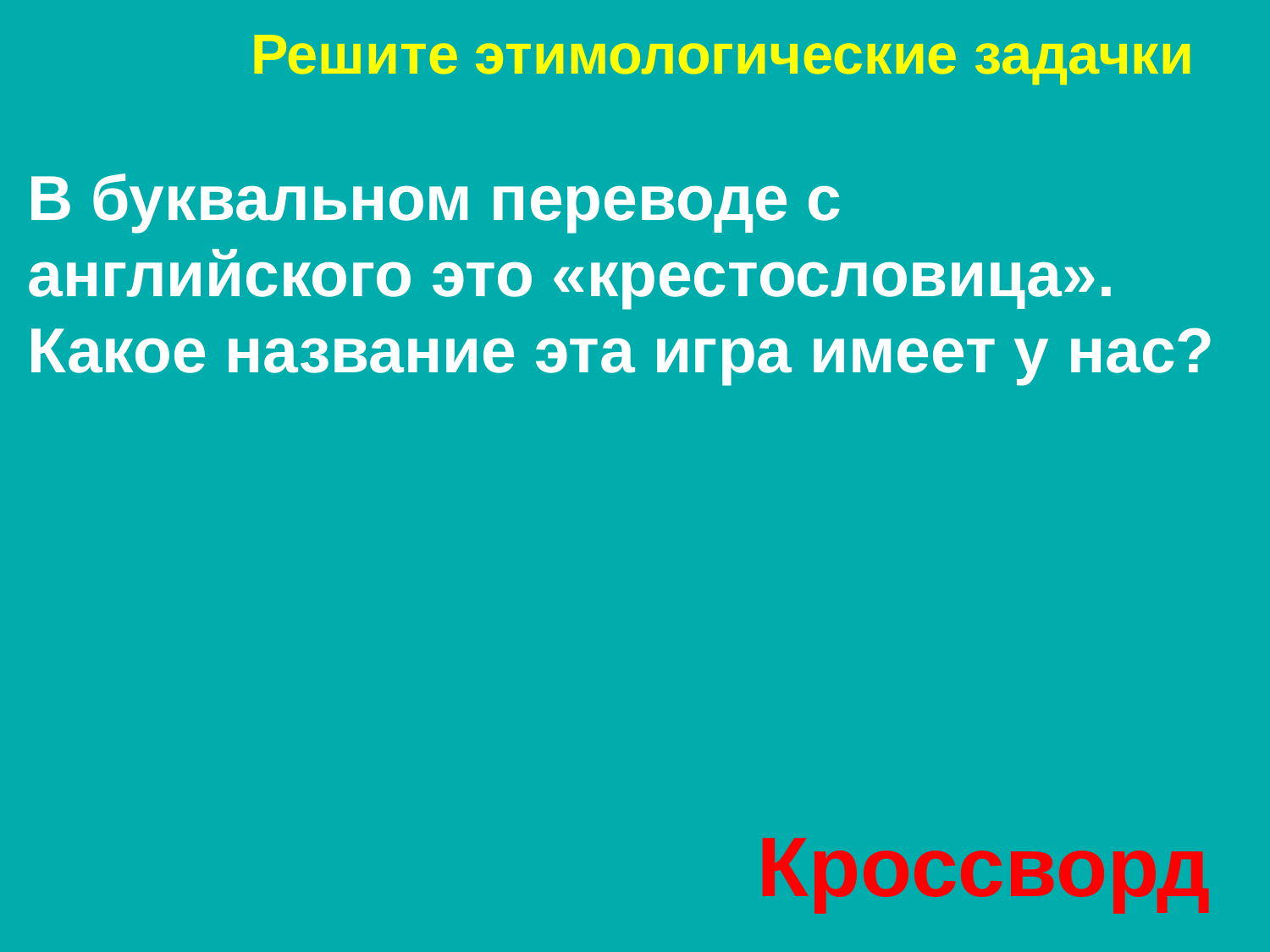

# Решите этимологические задачки
В буквальном переводе с английского это «крестословица». Какое название эта игра имеет у нас?
Кроссворд